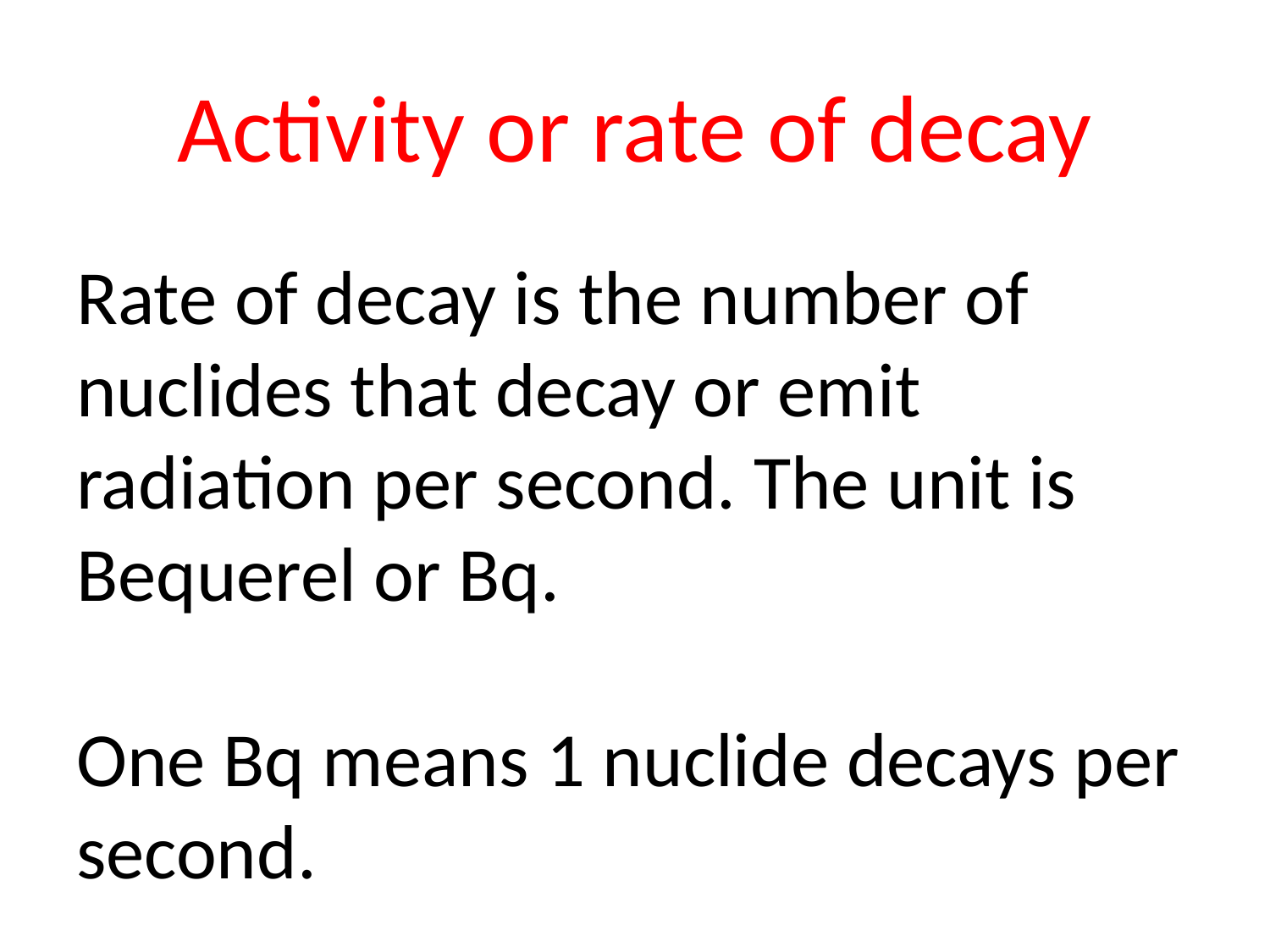

# Activity or rate of decay
Rate of decay is the number of nuclides that decay or emit radiation per second. The unit is Bequerel or Bq.

One Bq means 1 nuclide decays per second.